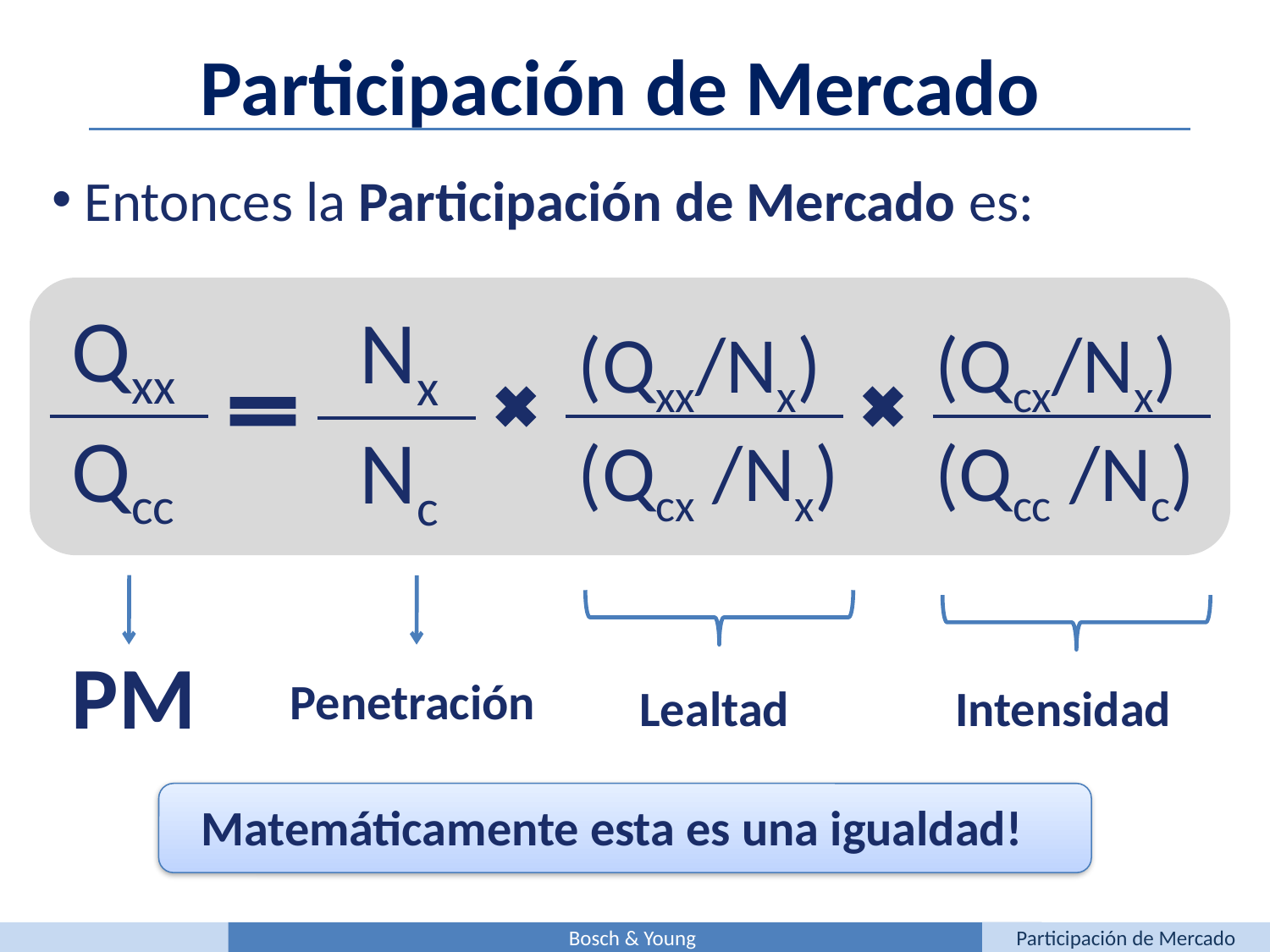

Participación de Mercado
 Entonces la Participación de Mercado es:

Qxx
Qcc
Nx
Nc
(Qxx/Nx)
(Qcx /Nx)
(Qcx/Nx)
(Qcc /Nc)

PM
Penetración

Lealtad

Intensidad

Matemáticamente esta es una igualdad!

Bosch & Young
Participación de Mercado